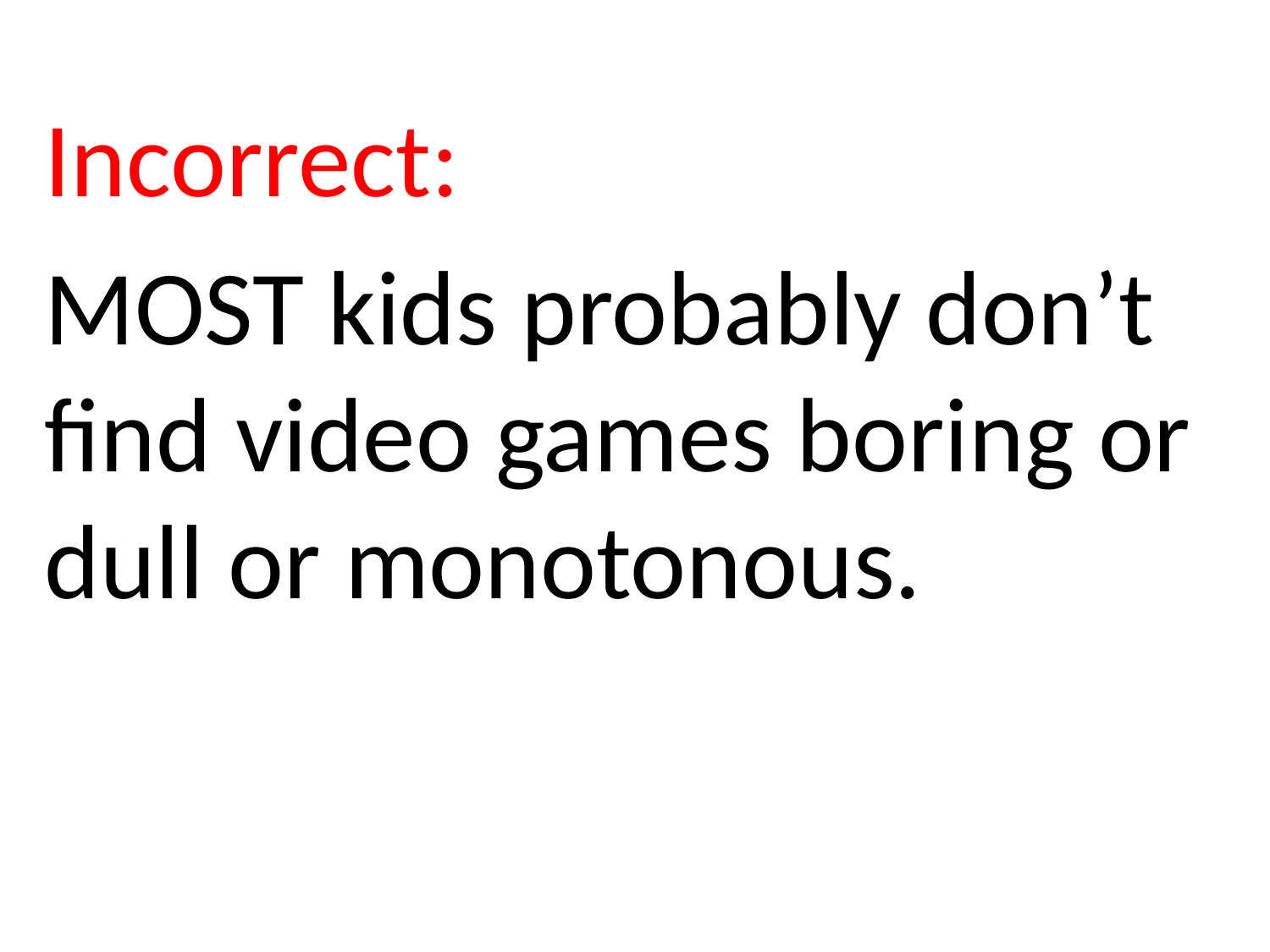

Incorrect:
MOST kids probably don’t find video games boring or dull or monotonous.